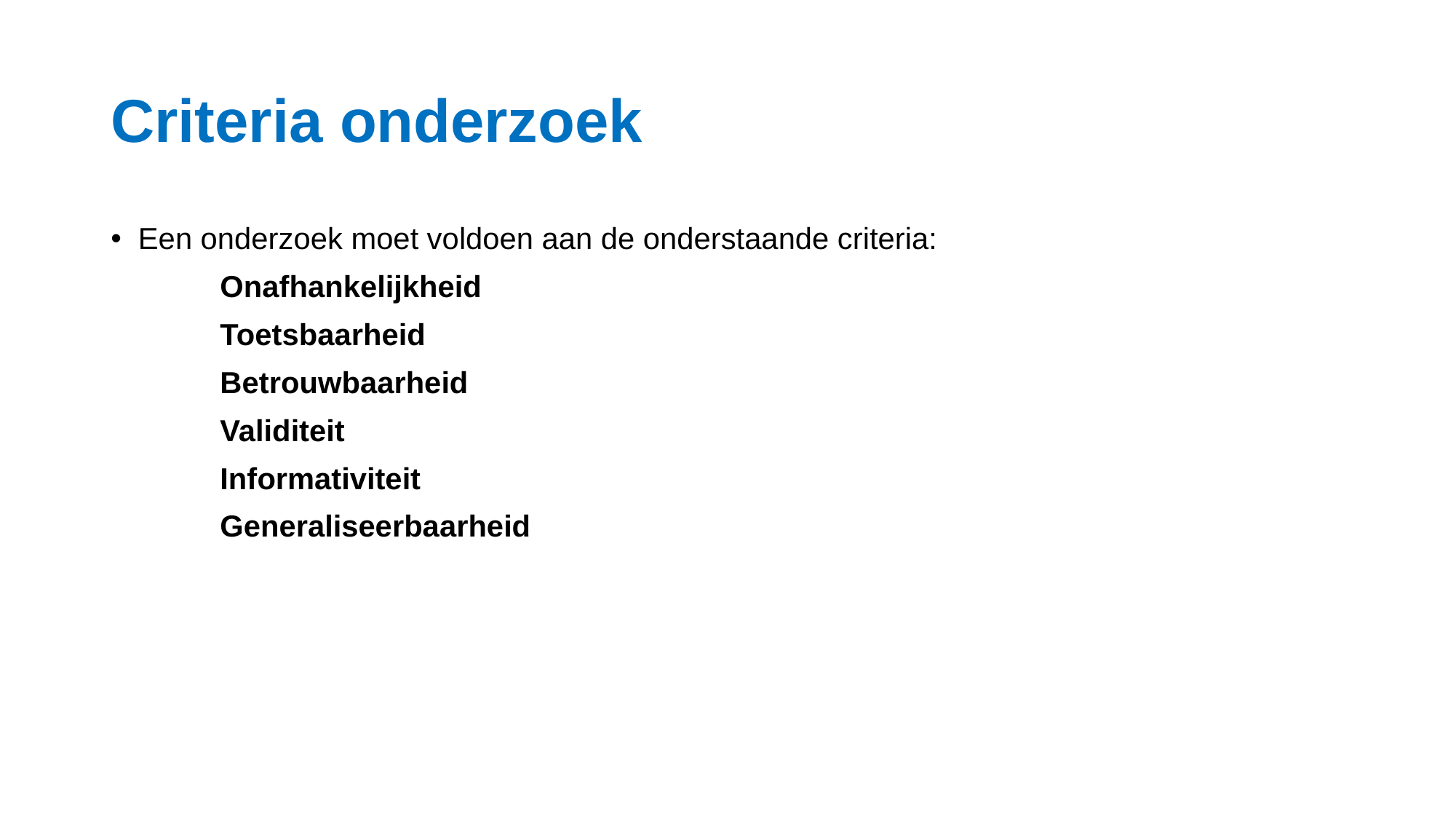

# Criteria onderzoek
Een onderzoek moet voldoen aan de onderstaande criteria:
	Onafhankelijkheid
	Toetsbaarheid
	Betrouwbaarheid
	Validiteit
	Informativiteit
	Generaliseerbaarheid